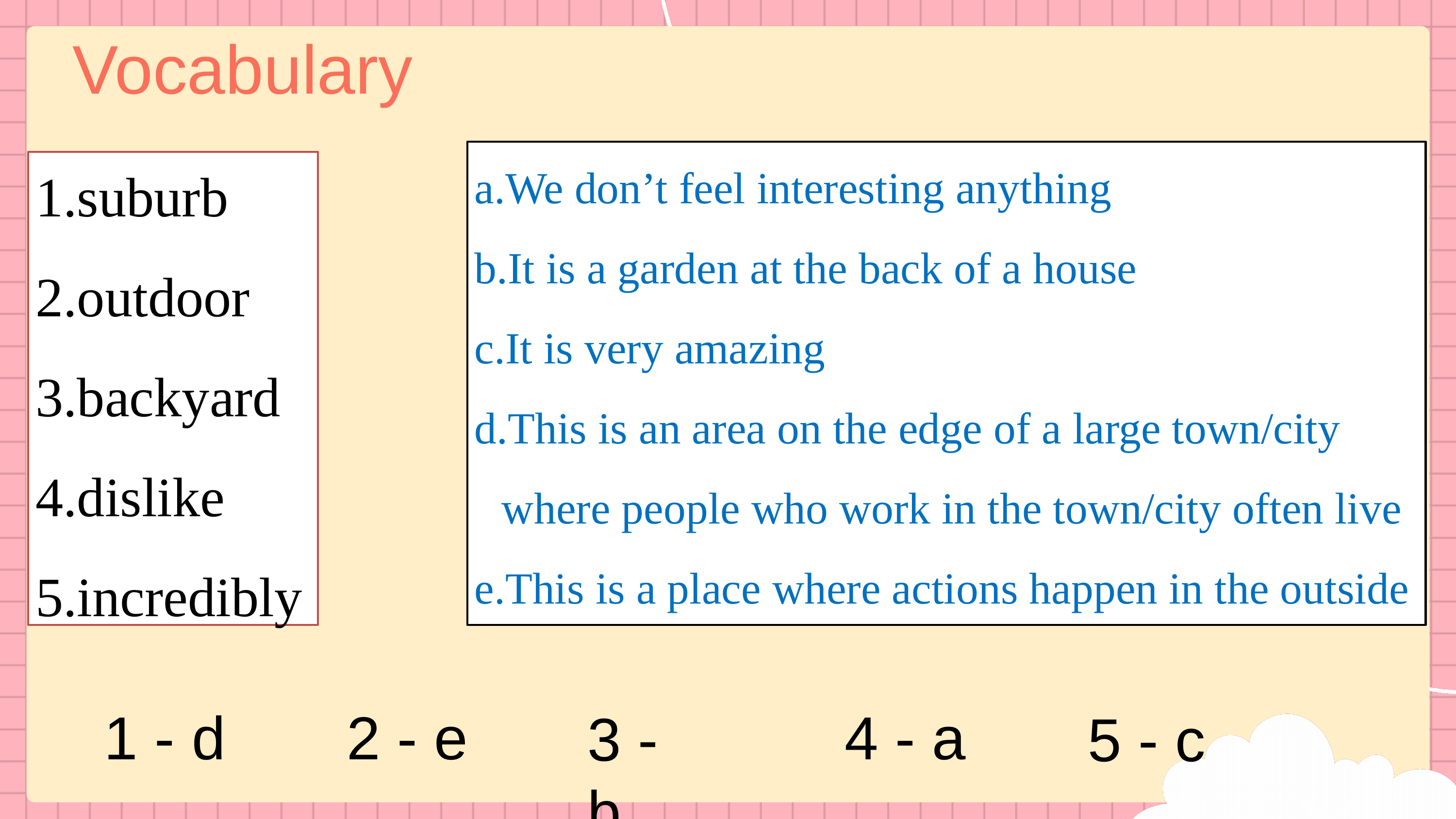

Vocabulary

We don’t feel interesting anything
It is a garden at the back of a house
It is very amazing
This is an area on the edge of a large town/city where people who work in the town/city often live
This is a place where actions happen in the outside

1.suburb
2.outdoor 3.backyard
4.dislike
5.incredibly

TREE

2 - e
4 - a
1 - d
3 - b
5 - c